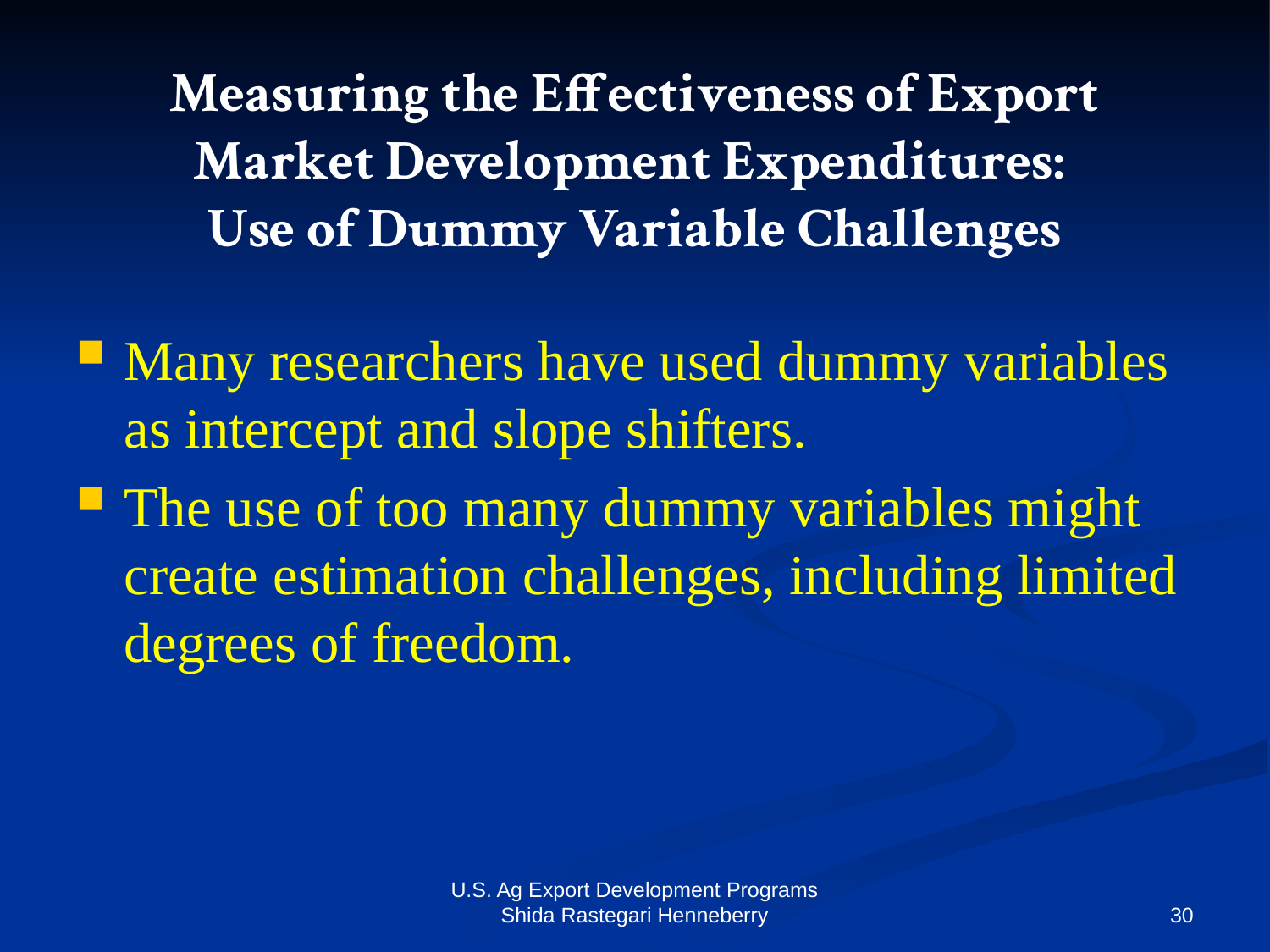

# Measuring the Effectiveness of Export Market Development Expenditures: Use of Dummy Variable Challenges
Many researchers have used dummy variables as intercept and slope shifters.
The use of too many dummy variables might  create estimation challenges, including limited degrees of freedom.

U.S. Ag Export Development Programs Shida Rastegari Henneberry
30